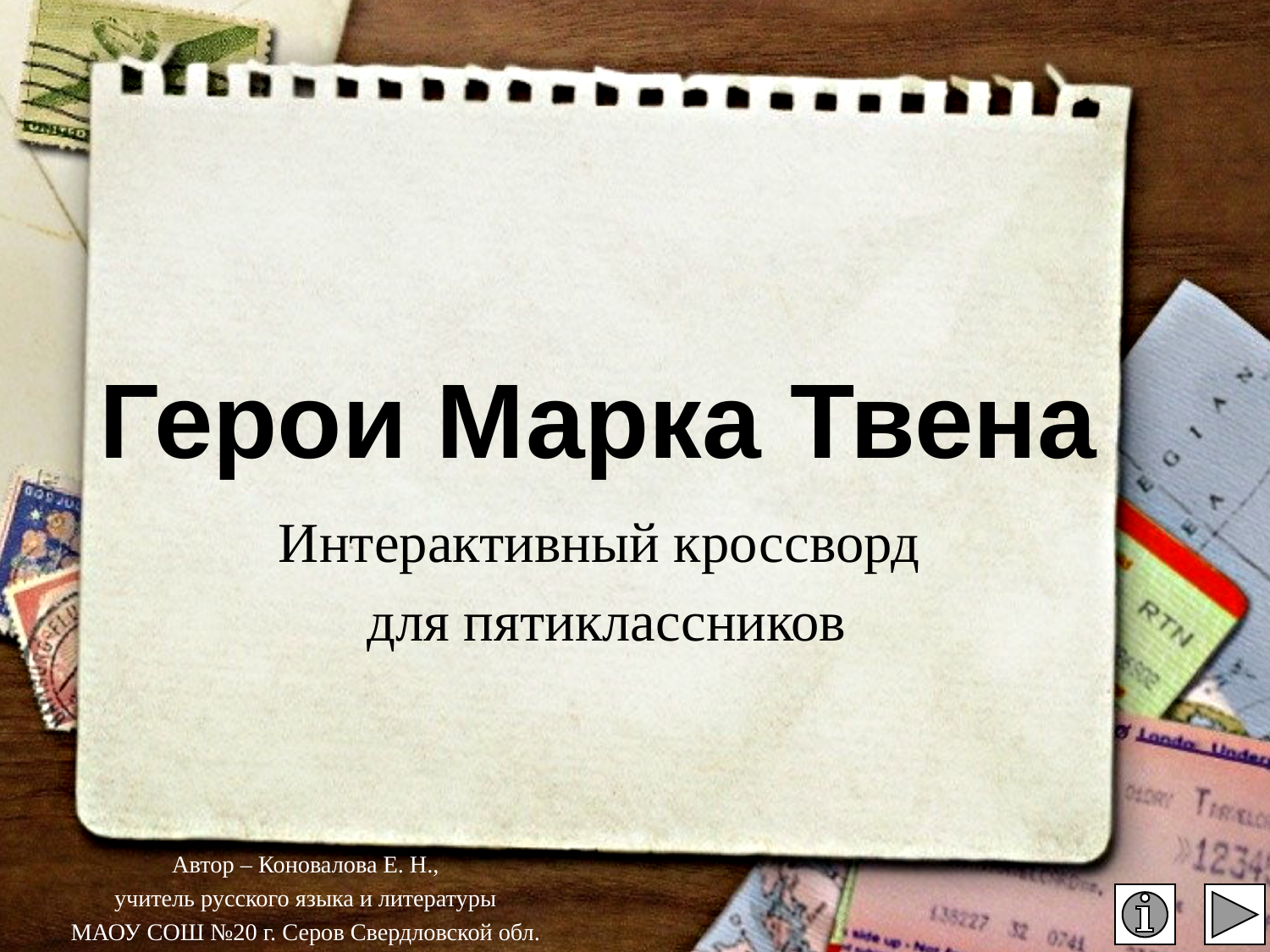

# Герои Марка Твена
Интерактивный кроссворд
для пятиклассников
Автор – Коновалова Е. Н.,
учитель русского языка и литературы
МАОУ СОШ №20 г. Серов Свердловской обл.